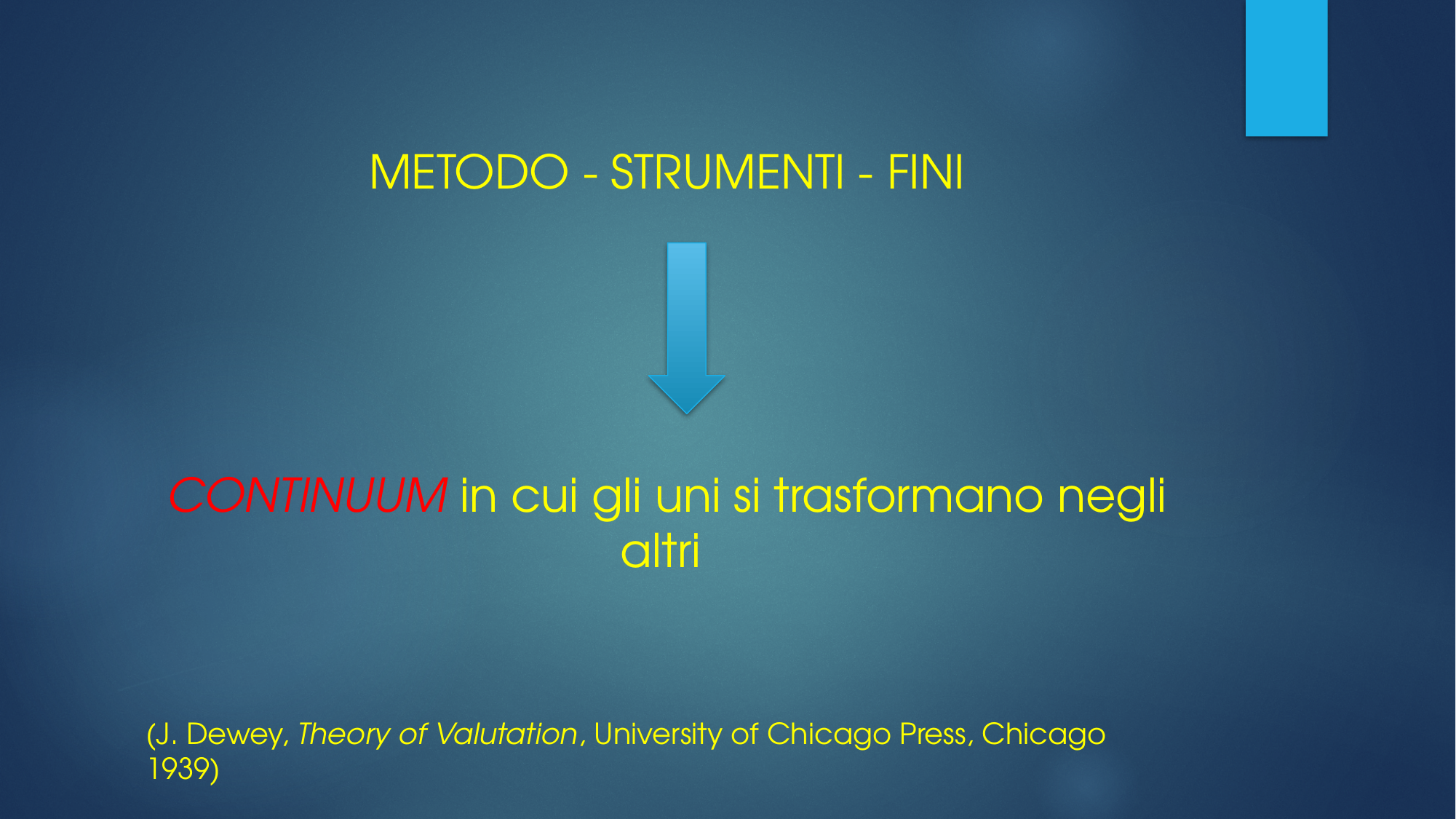

METODO - STRUMENTI - FINI

CONTINUUM in cui gli uni si trasformano negli altri

(J. Dewey, Theory of Valutation, University of Chicago Press, Chicago 1939)